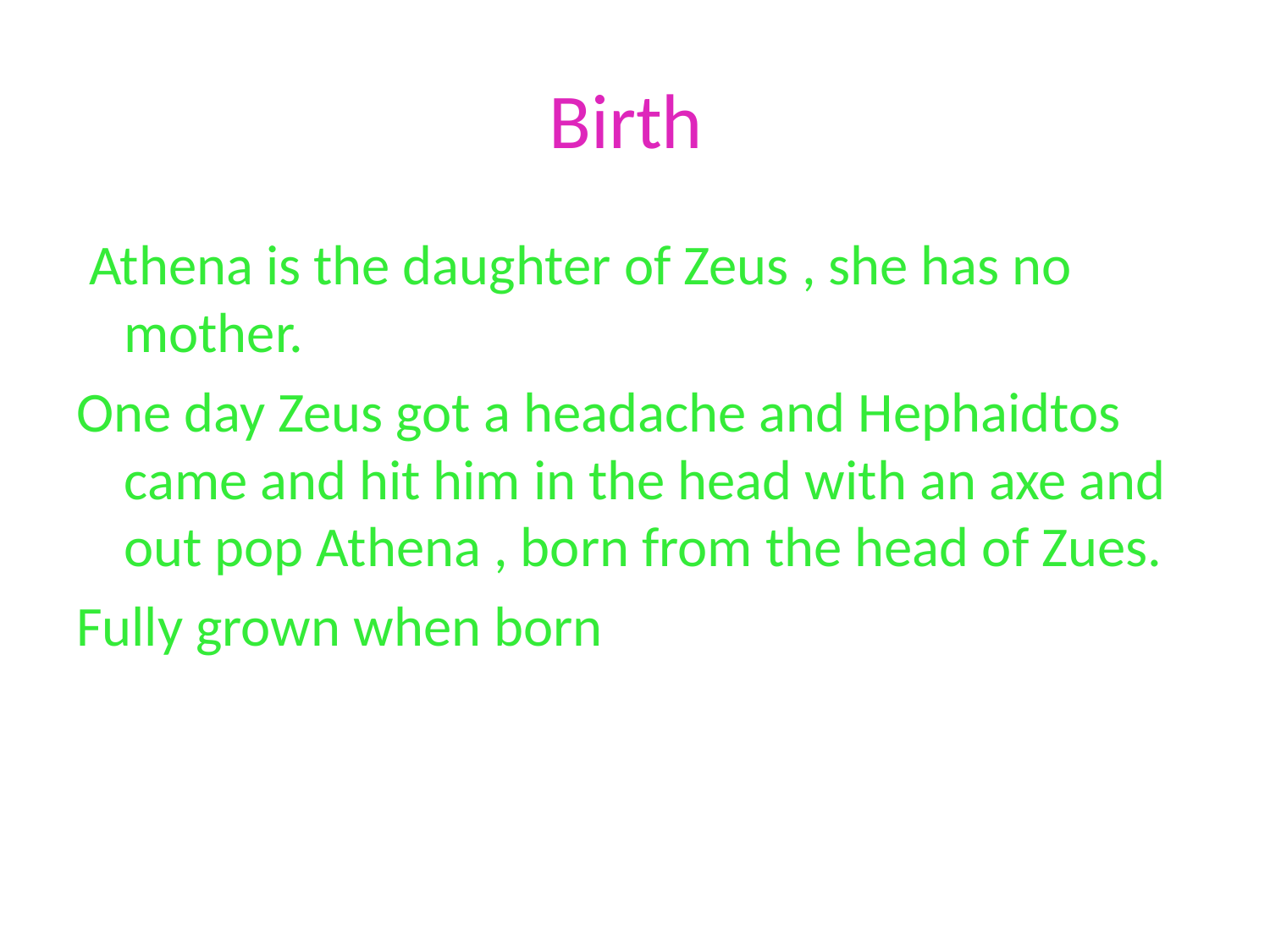

# Birth
 Athena is the daughter of Zeus , she has no mother.
One day Zeus got a headache and Hephaidtos came and hit him in the head with an axe and out pop Athena , born from the head of Zues.
Fully grown when born